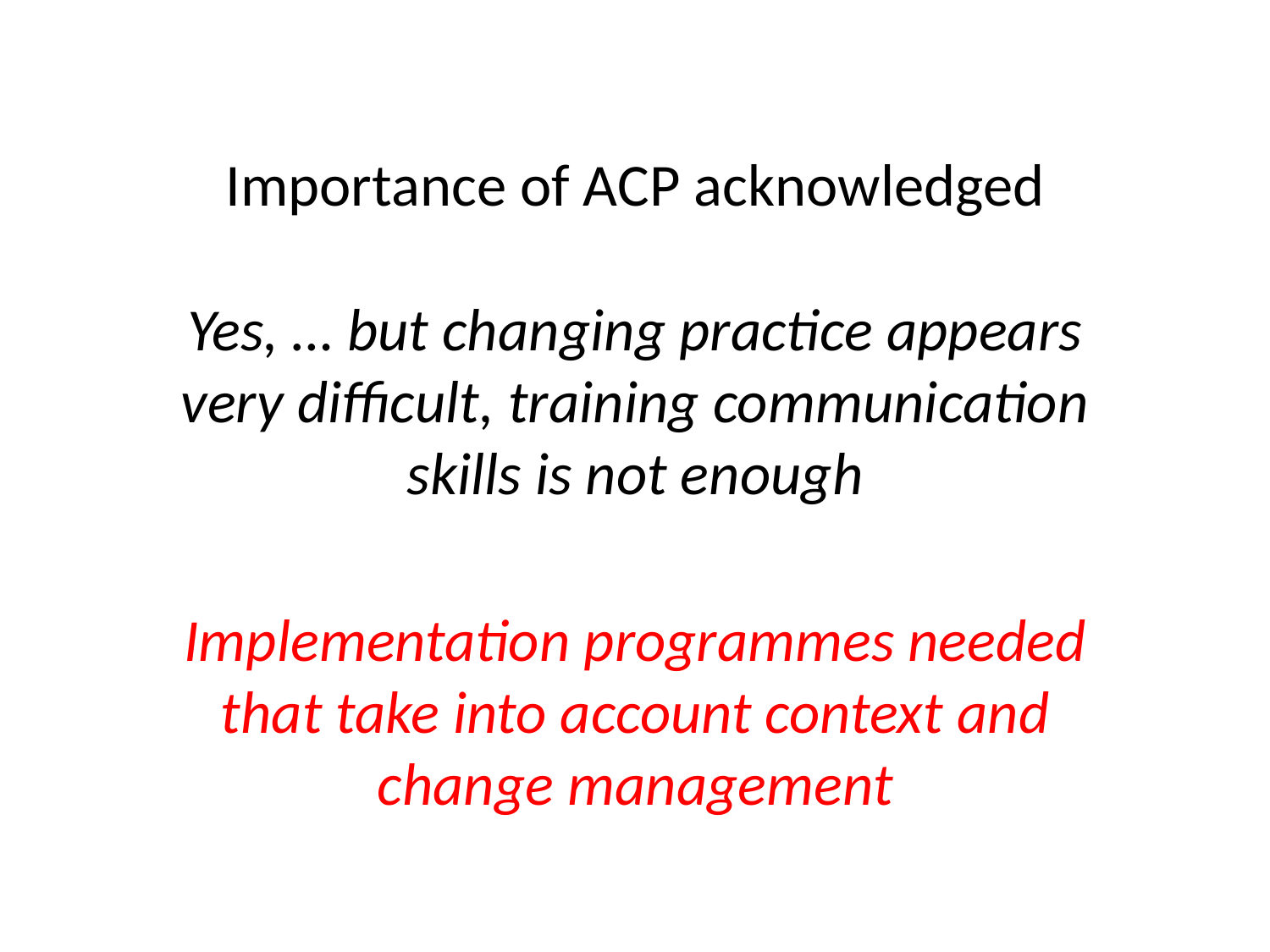

Importance of ACP acknowledged

Yes, … but changing practice appears very difficult, training communication skills is not enough

Implementation programmes needed that take into account context and change management